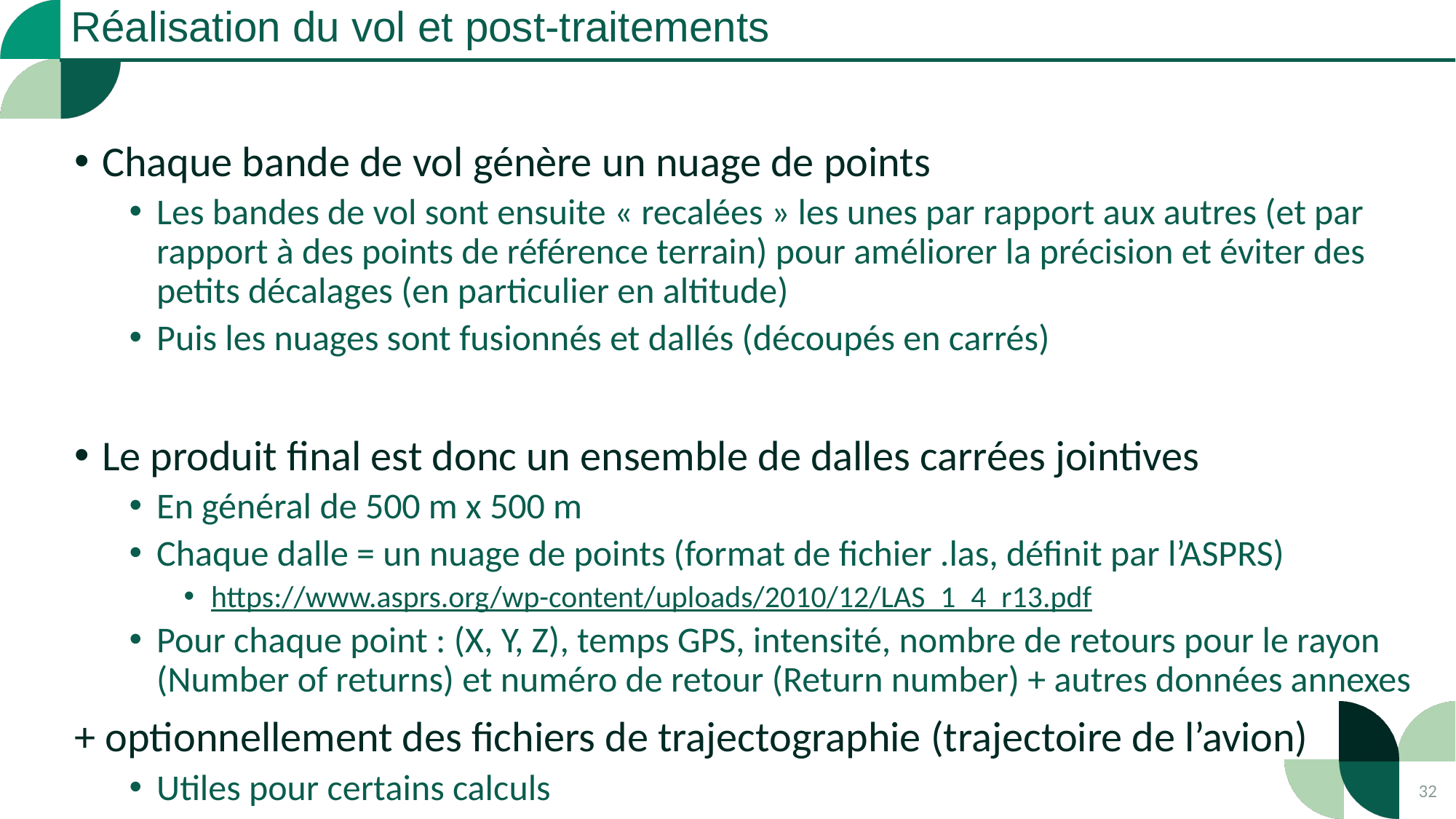

Réalisation du vol et post-traitements
Chaque bande de vol génère un nuage de points
Les bandes de vol sont ensuite « recalées » les unes par rapport aux autres (et par rapport à des points de référence terrain) pour améliorer la précision et éviter des petits décalages (en particulier en altitude)
Puis les nuages sont fusionnés et dallés (découpés en carrés)

Le produit final est donc un ensemble de dalles carrées jointives
En général de 500 m x 500 m
Chaque dalle = un nuage de points (format de fichier .las, définit par l’ASPRS)
https://www.asprs.org/wp-content/uploads/2010/12/LAS_1_4_r13.pdf
Pour chaque point : (X, Y, Z), temps GPS, intensité, nombre de retours pour le rayon (Number of returns) et numéro de retour (Return number) + autres données annexes
+ optionnellement des fichiers de trajectographie (trajectoire de l’avion)
Utiles pour certains calculs

32